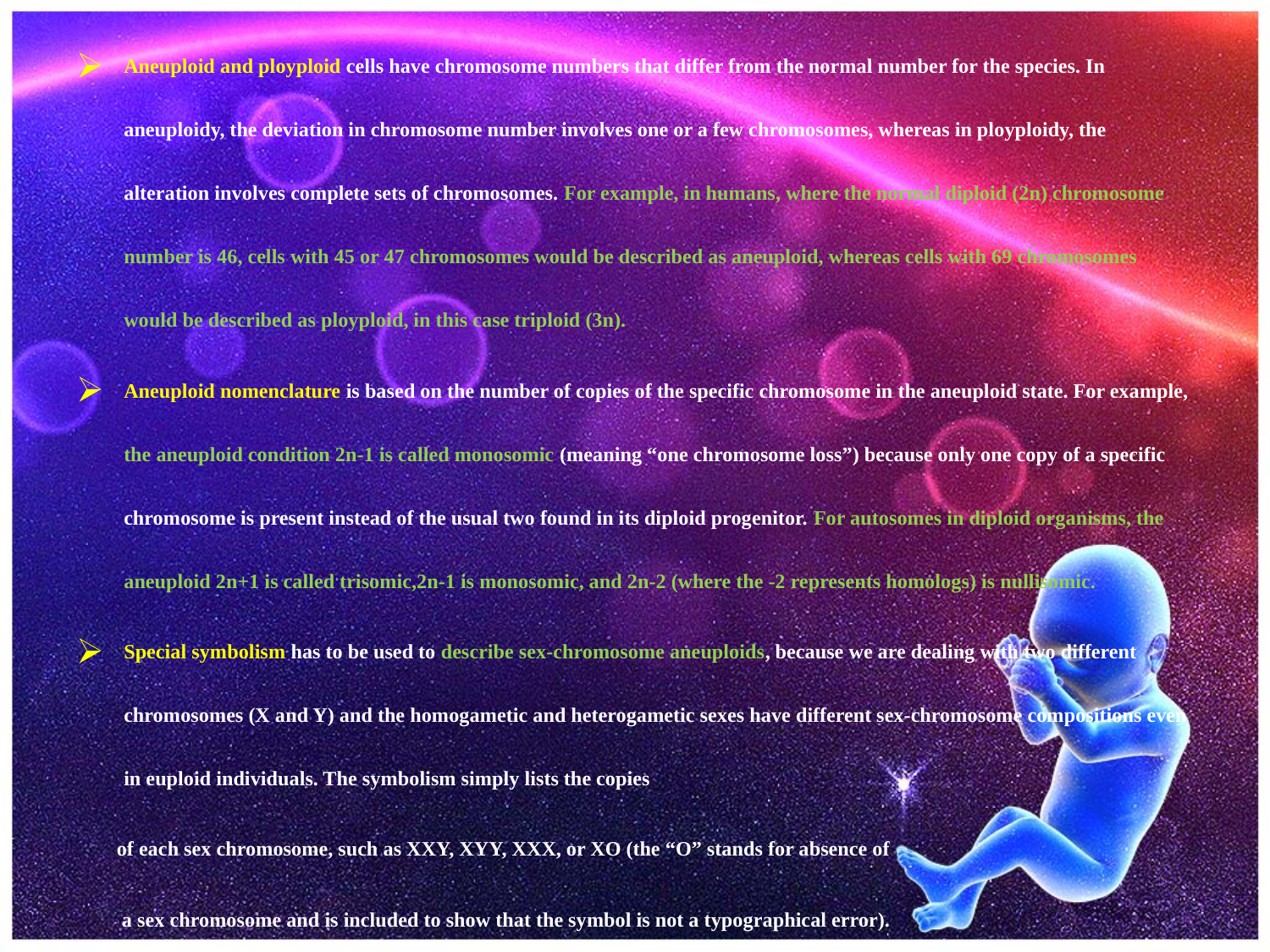

Aneuploid and ployploid cells have chromosome numbers that differ from the normal number for the species. In aneuploidy, the deviation in chromosome number involves one or a few chromosomes, whereas in ployploidy, the alteration involves complete sets of chromosomes. For example, in humans, where the normal diploid (2n) chromosome number is 46, cells with 45 or 47 chromosomes would be described as aneuploid, whereas cells with 69 chromosomes would be described as ployploid, in this case triploid (3n).
Aneuploid nomenclature is based on the number of copies of the specific chromosome in the aneuploid state. For example, the aneuploid condition 2n-1 is called monosomic (meaning “one chromosome loss”) because only one copy of a specific chromosome is present instead of the usual two found in its diploid progenitor. For autosomes in diploid organisms, the aneuploid 2n+1 is called trisomic,2n-1 is monosomic, and 2n-2 (where the -2 represents homologs) is nullisomic.
Special symbolism has to be used to describe sex-chromosome aneuploids, because we are dealing with two different chromosomes (X and Y) and the homogametic and heterogametic sexes have different sex-chromosome compositions even in euploid individuals. The symbolism simply lists the copies
        of each sex chromosome, such as XXY, XYY, XXX, or XO (the “O” stands for absence of
         a sex chromosome and is included to show that the symbol is not a typographical error).
Trisomies of the sex chromosomes (XXX, XXY or XYY) occur relatively frequently and
         can be lived with, whereas mono-somies are generally lethal, those with Turner's syndrome
          forming the single exception.